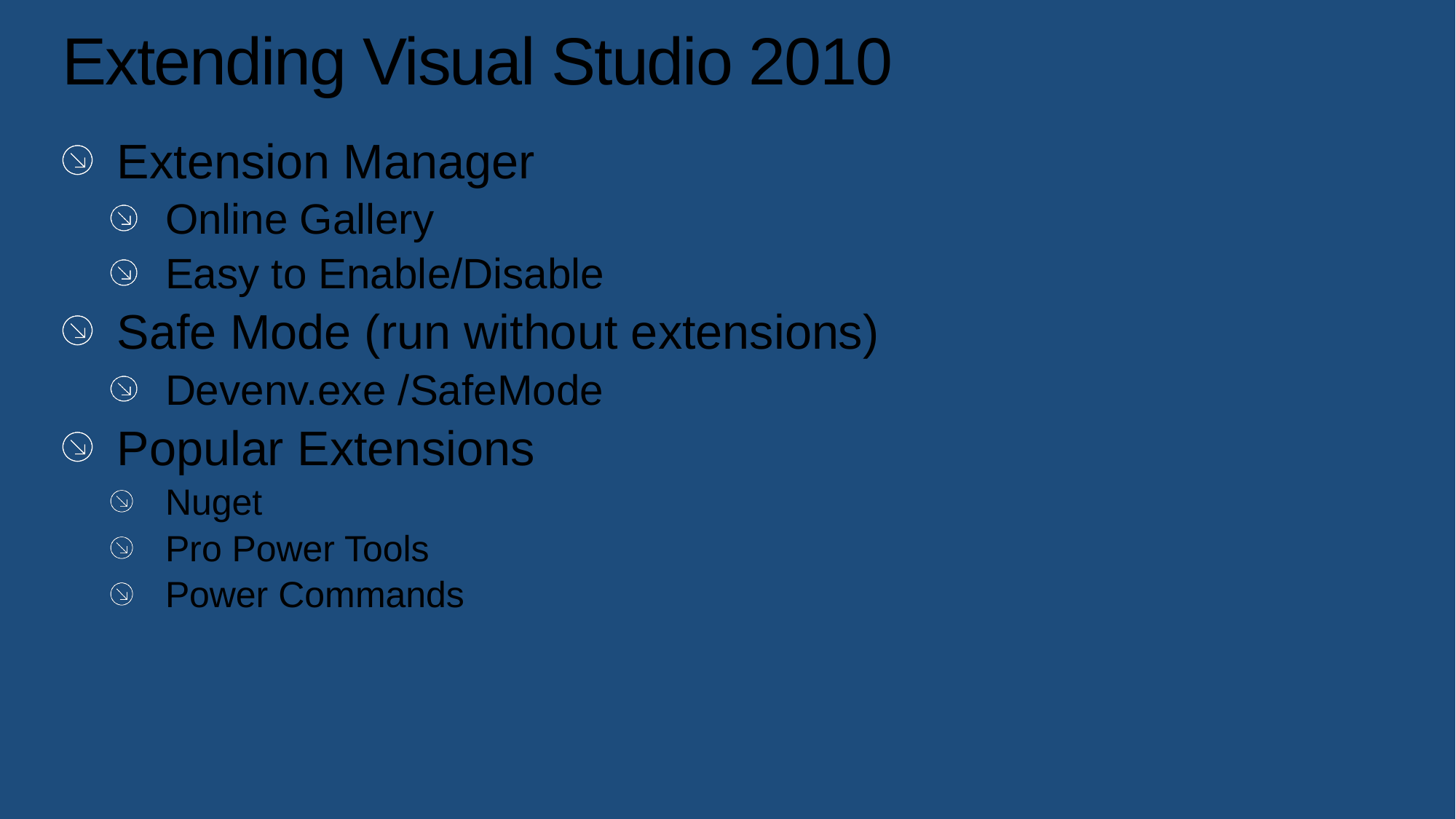

# Extending Visual Studio 2010
Extension Manager
Online Gallery
Easy to Enable/Disable
Safe Mode (run without extensions)
Devenv.exe /SafeMode
Popular Extensions
Nuget
Pro Power Tools
Power Commands